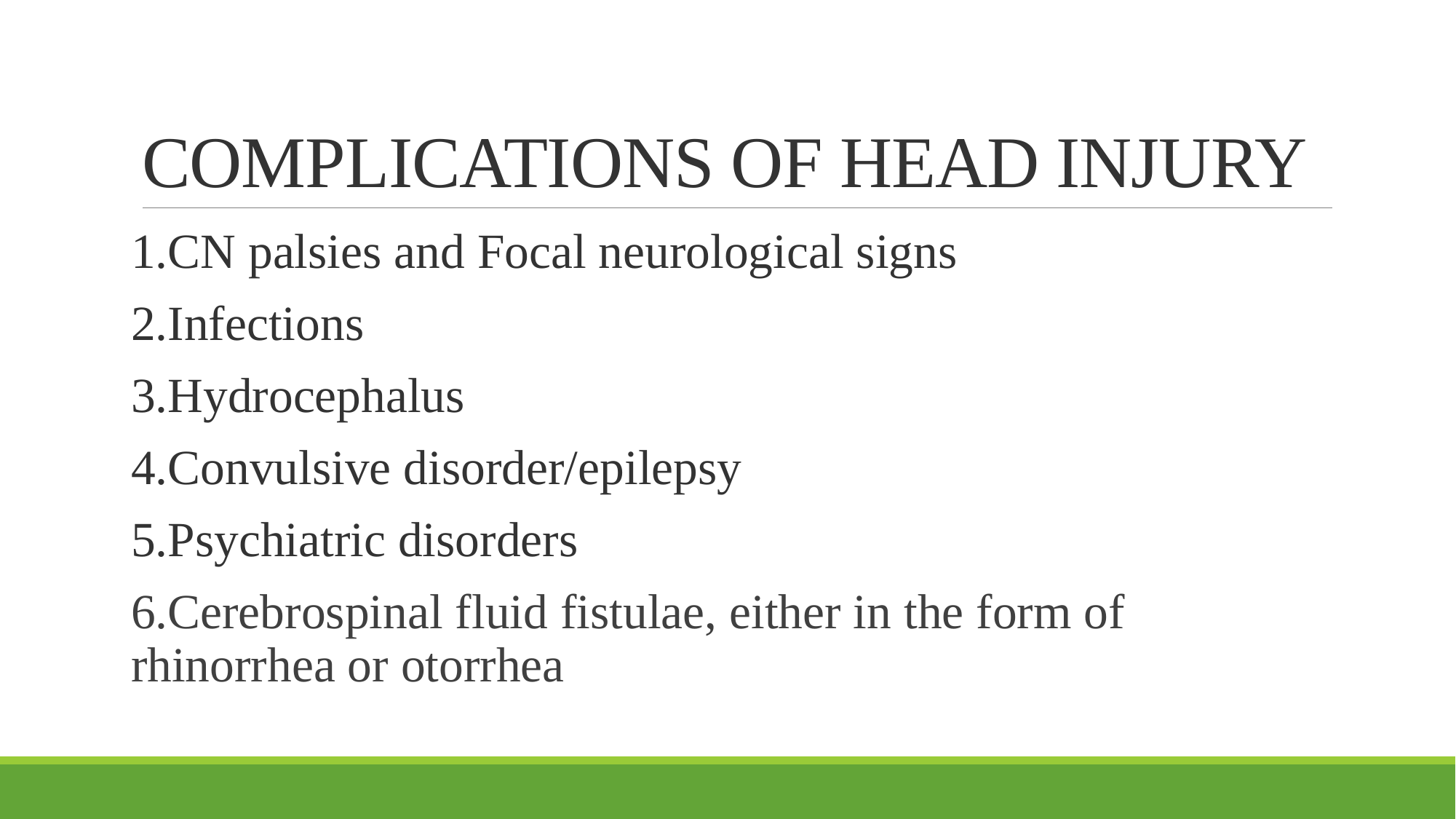

# COMPLICATIONS OF HEAD INJURY
1.CN palsies and Focal neurological signs
2.Infections
3.Hydrocephalus
4.Convulsive disorder/epilepsy
5.Psychiatric disorders
6.Cerebrospinal fluid fistulae, either in the form of rhinorrhea or otorrhea